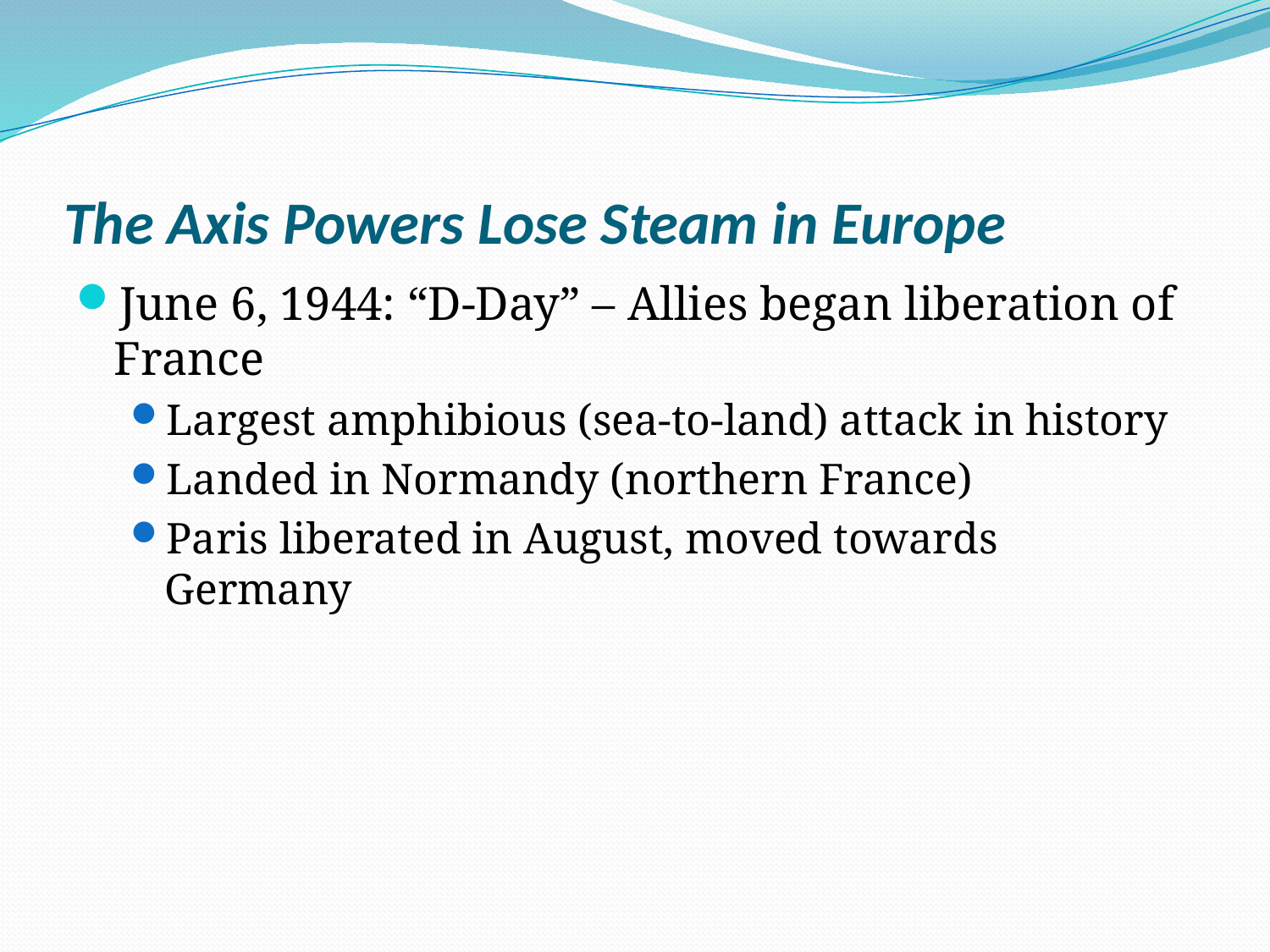

# The Axis Powers Lose Steam in Europe
June 6, 1944: “D-Day” – Allies began liberation of France
Largest amphibious (sea-to-land) attack in history
Landed in Normandy (northern France)
Paris liberated in August, moved towards Germany